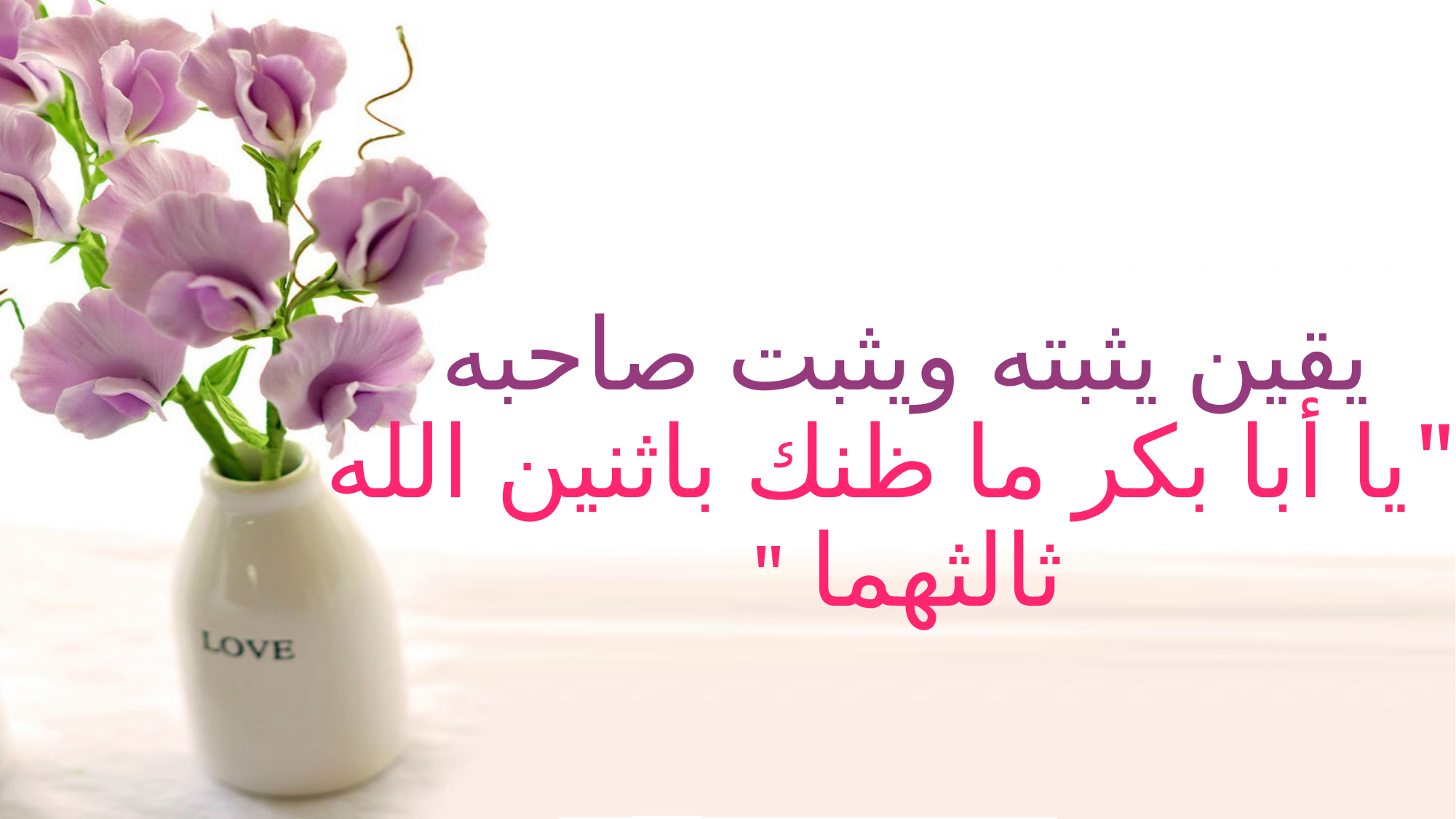

# يقين يثبته ويثبت صاحبه "يا أبا بكر ما ظنك باثنين الله ثالثهما "